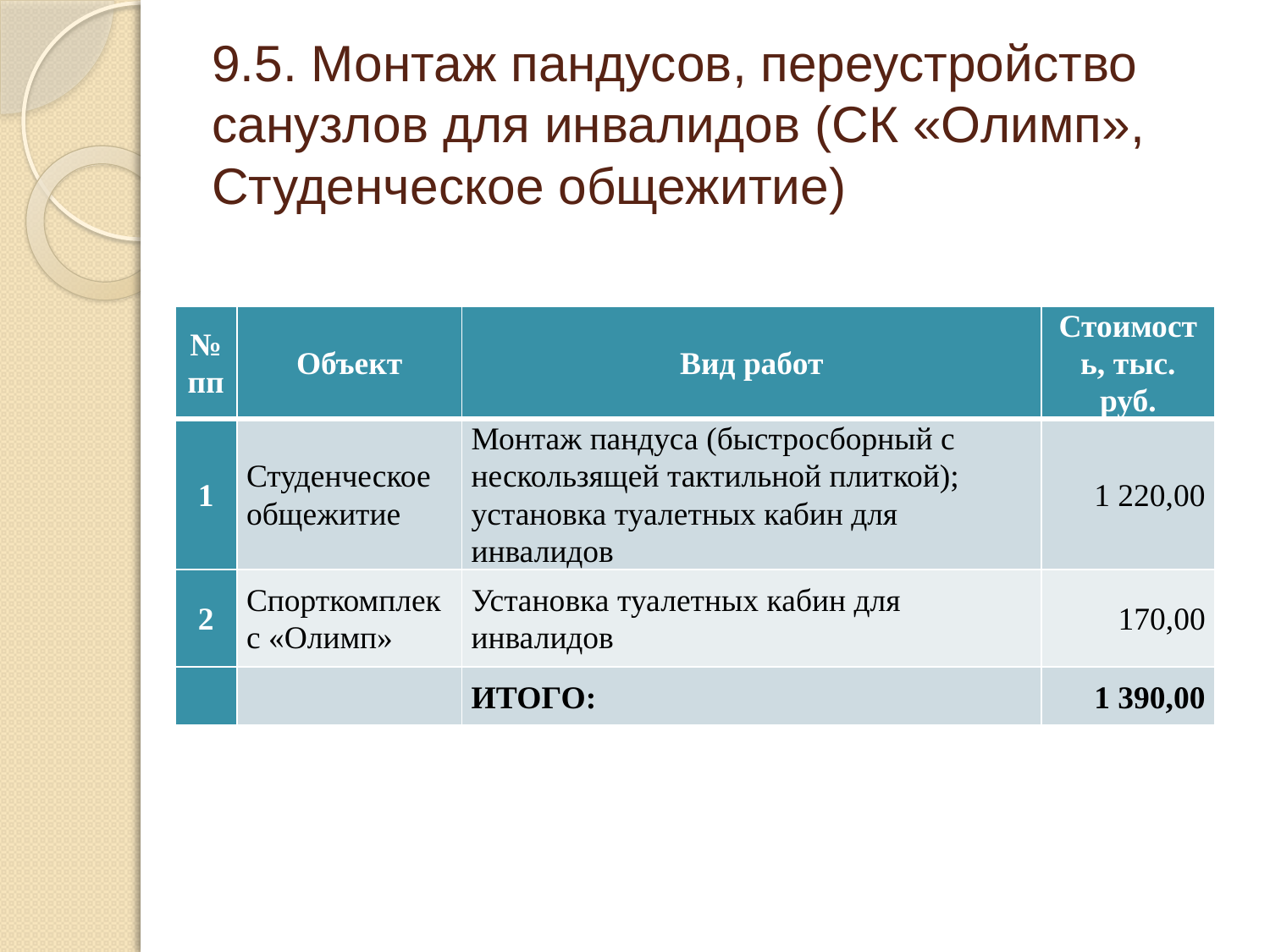

# 9.5. Монтаж пандусов, переустройство санузлов для инвалидов (СК «Олимп», Студенческое общежитие)
| № пп | Объект | Вид работ | Стоимость, тыс. руб. |
| --- | --- | --- | --- |
| 1 | Студенческое общежитие | Монтаж пандуса (быстросборный с нескользящей тактильной плиткой); установка туалетных кабин для инвалидов | 1 220,00 |
| 2 | Спорткомплекс «Олимп» | Установка туалетных кабин для инвалидов | 170,00 |
|  |  | ИТОГО: | 1 390,00 |